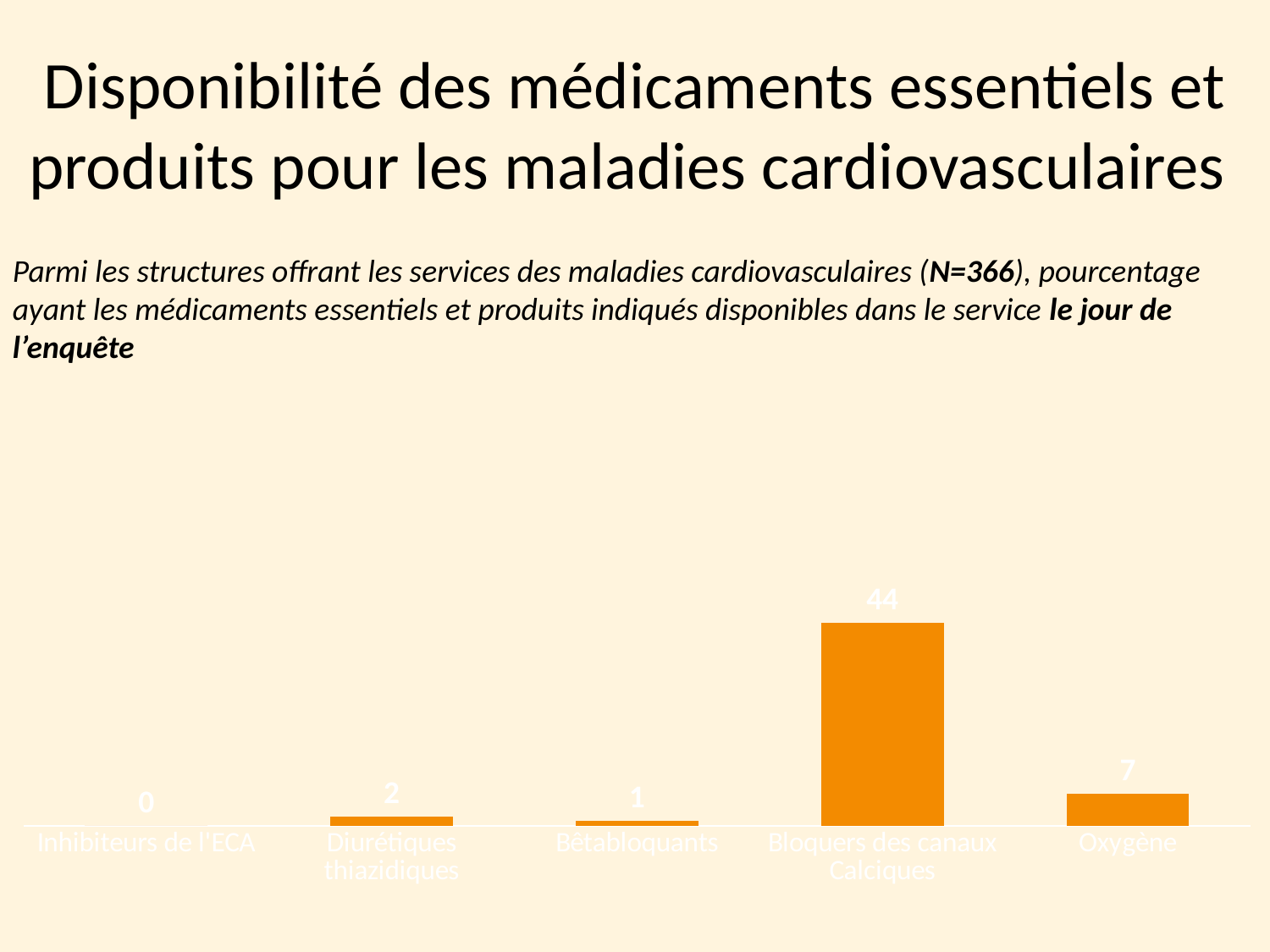

Disponibilité des médicaments essentiels et produits pour les maladies cardiovasculaires
Parmi les structures offrant les services des maladies cardiovasculaires (N=366), pourcentage ayant les médicaments essentiels et produits indiqués disponibles dans le service le jour de l’enquête

### Chart

| Category | Series 1 |
|---|---|
| Inhibiteurs de l'ECA | 0.0 |
| Diurétiques thiazidiques | 2.0 |
| Bêtabloquants | 1.0 |
| Bloquers des canaux Calciques | 44.0 |
| Oxygène | 7.0 |